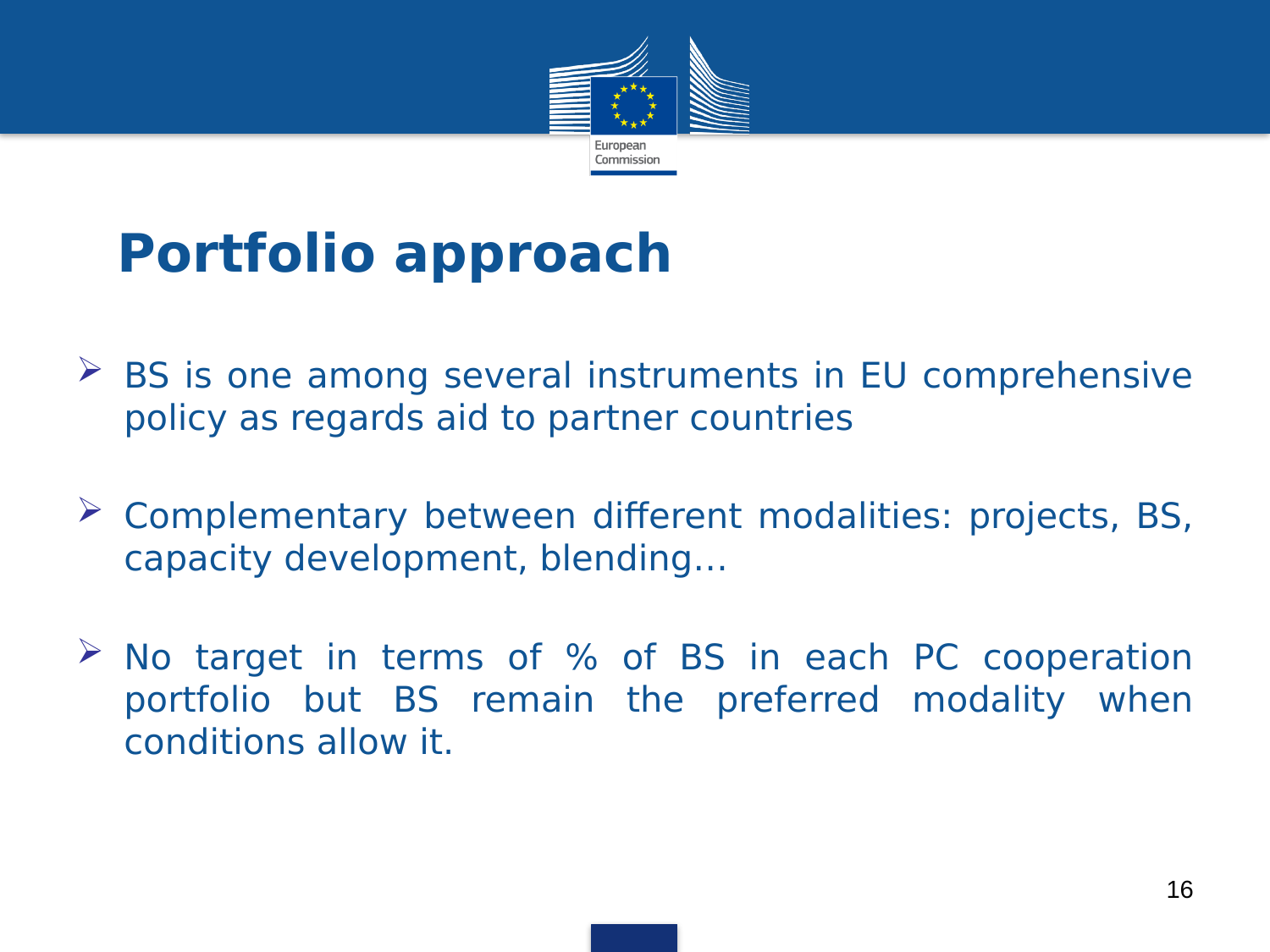

# Portfolio approach
BS is one among several instruments in EU comprehensive policy as regards aid to partner countries

Complementary between different modalities: projects, BS, capacity development, blending…

No target in terms of % of BS in each PC cooperation portfolio but BS remain the preferred modality when conditions allow it.

16